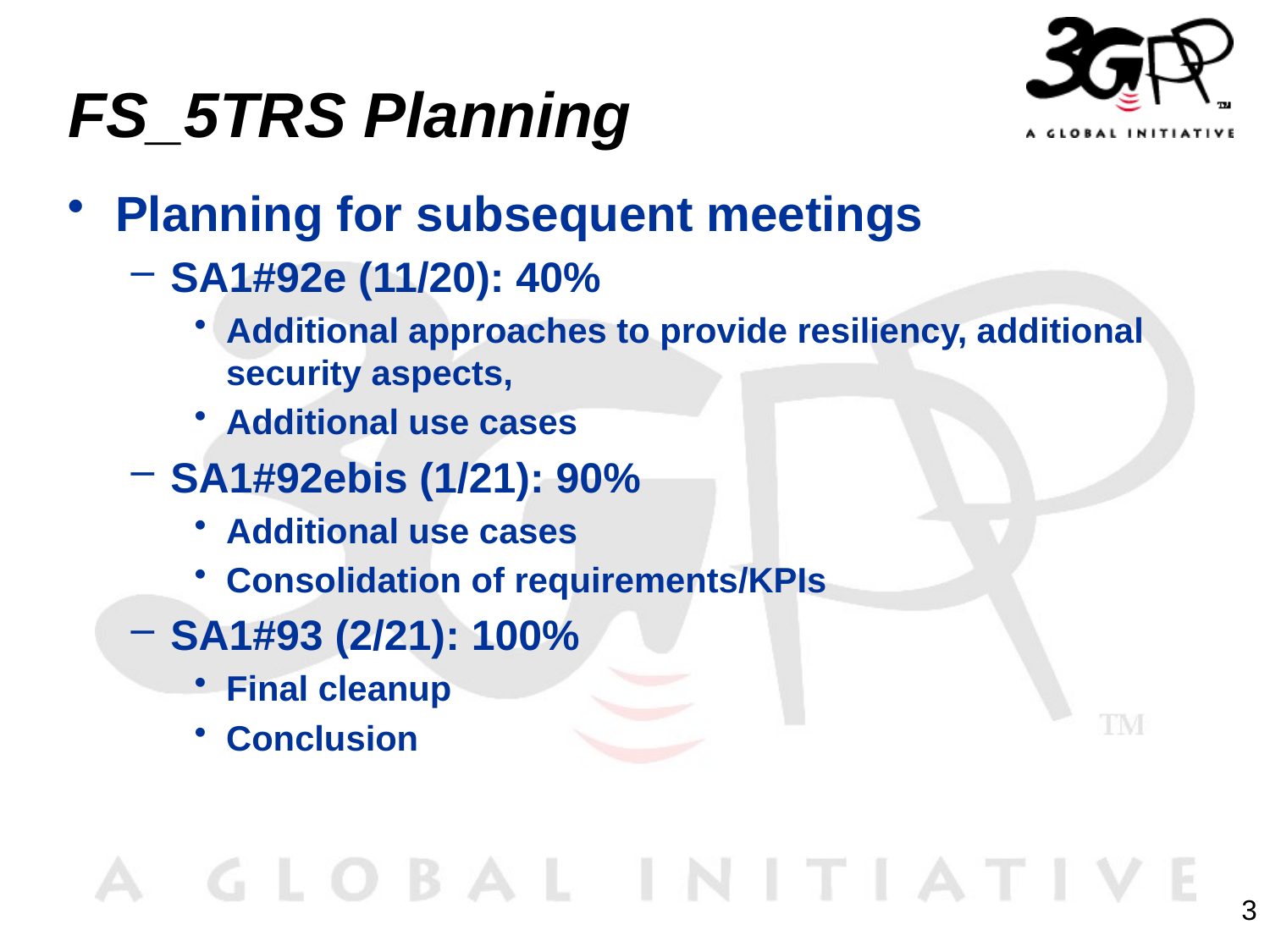

# FS_5TRS Planning
Planning for subsequent meetings
SA1#92e (11/20): 40%
Additional approaches to provide resiliency, additional security aspects,
Additional use cases
SA1#92ebis (1/21): 90%
Additional use cases
Consolidation of requirements/KPIs
SA1#93 (2/21): 100%
Final cleanup
Conclusion
3